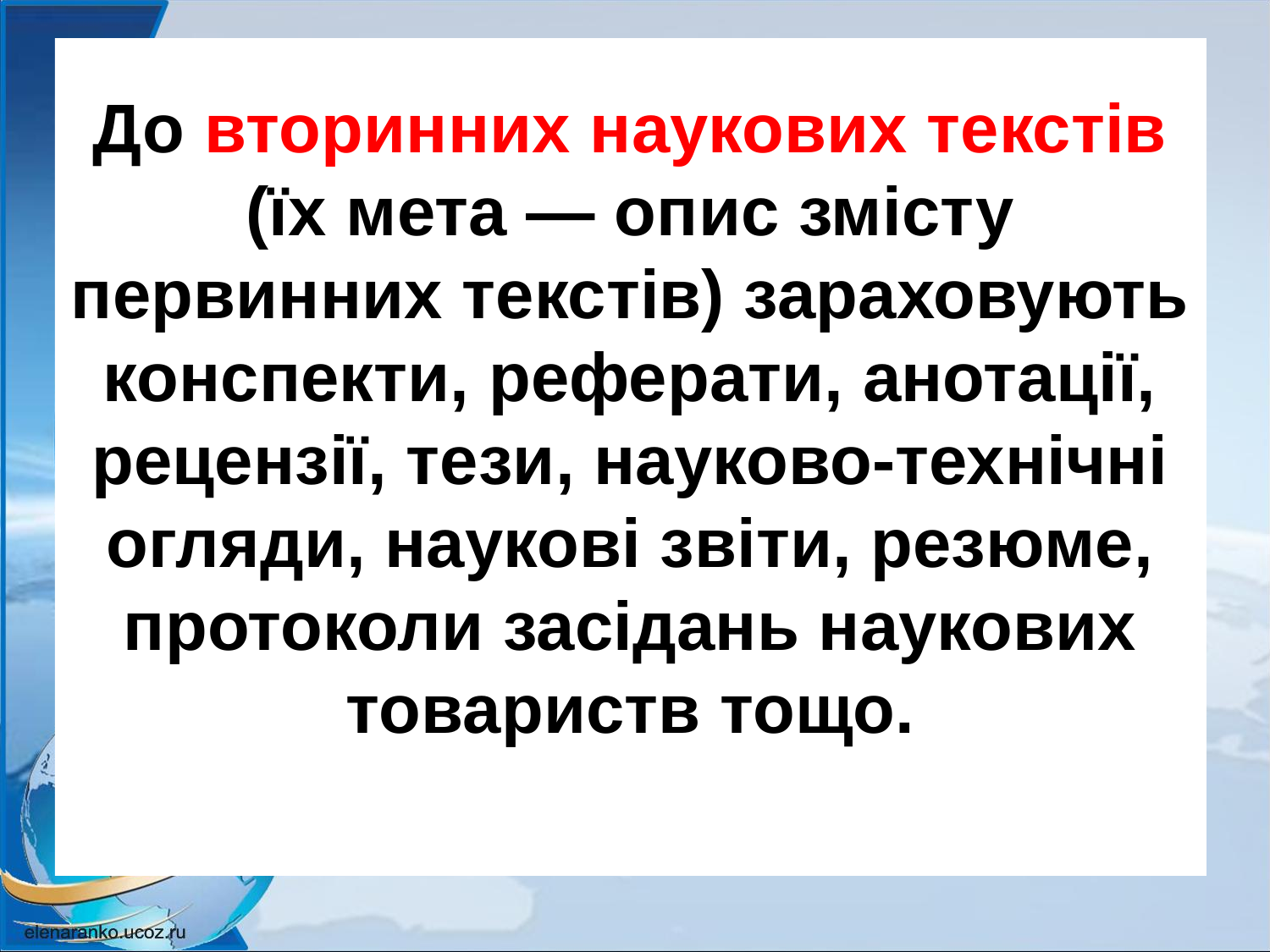

# До вторинних наукових текстів (їх мета — опис змісту первинних текстів) зараховують конспекти, реферати, анотації, рецензії, тези, науково-технічні огляди, наукові звіти, резюме, протоколи засідань наукових товариств тощо.